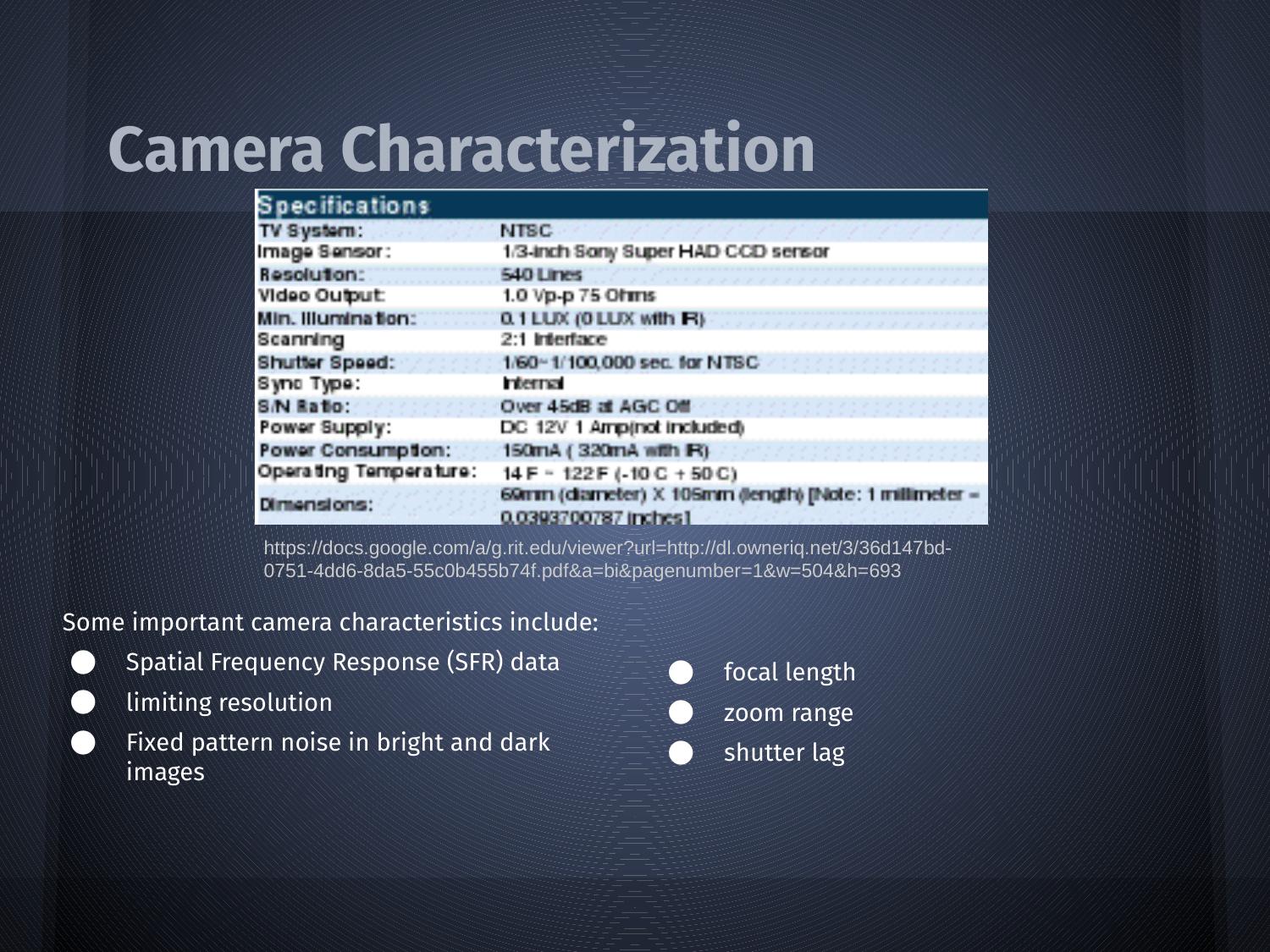

# Camera Characterization

https://docs.google.com/a/g.rit.edu/viewer?url=http://dl.owneriq.net/3/36d147bd-0751-4dd6-8da5-55c0b455b74f.pdf&a=bi&pagenumber=1&w=504&h=693
Some important camera characteristics include:
Spatial Frequency Response (SFR) data
limiting resolution
Fixed pattern noise in bright and dark images

focal length
zoom range
shutter lag